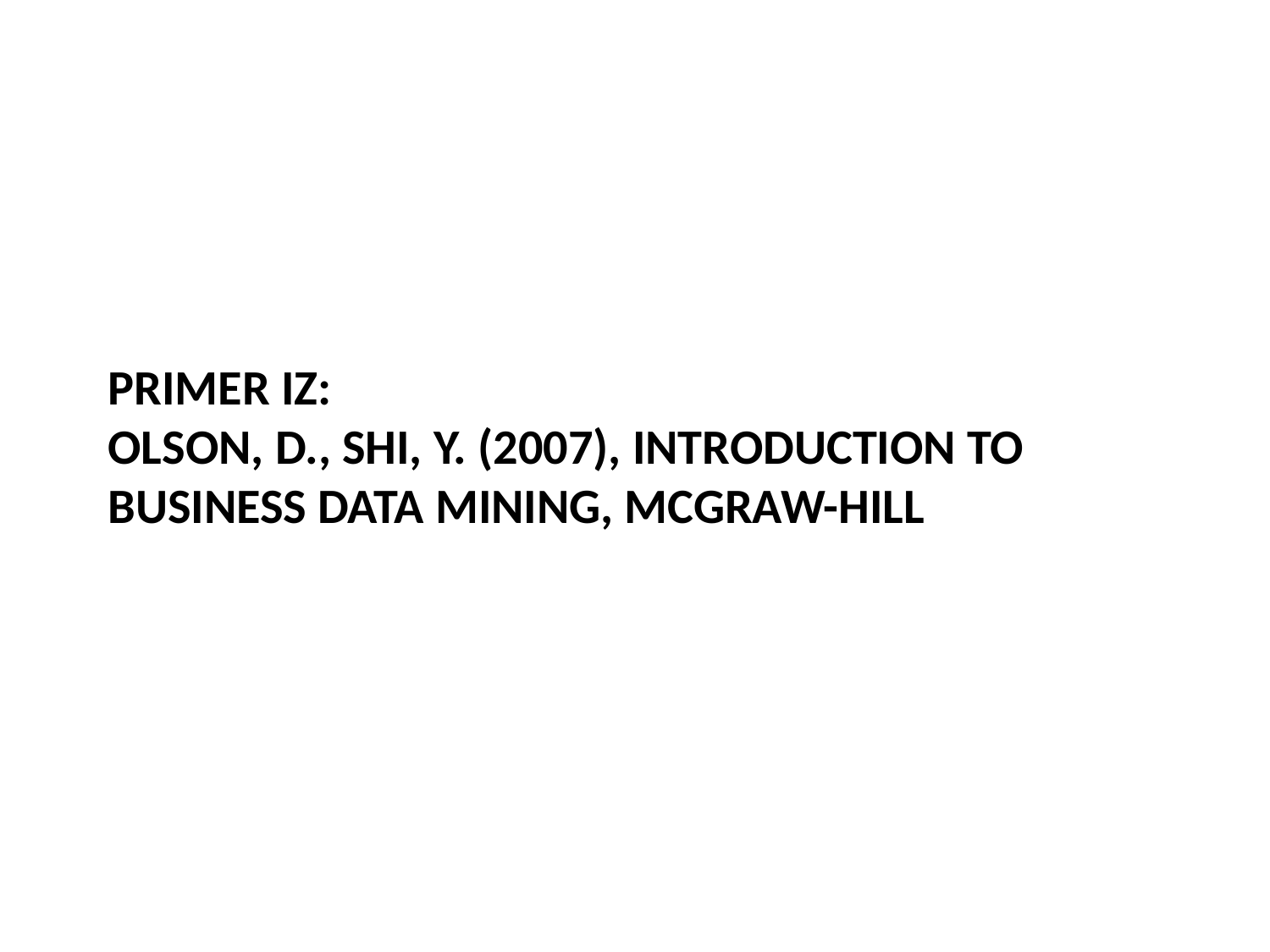

# Primer iz: Olson, D., Shi, Y. (2007), Introduction to Business Data Mining, McGraw-Hill